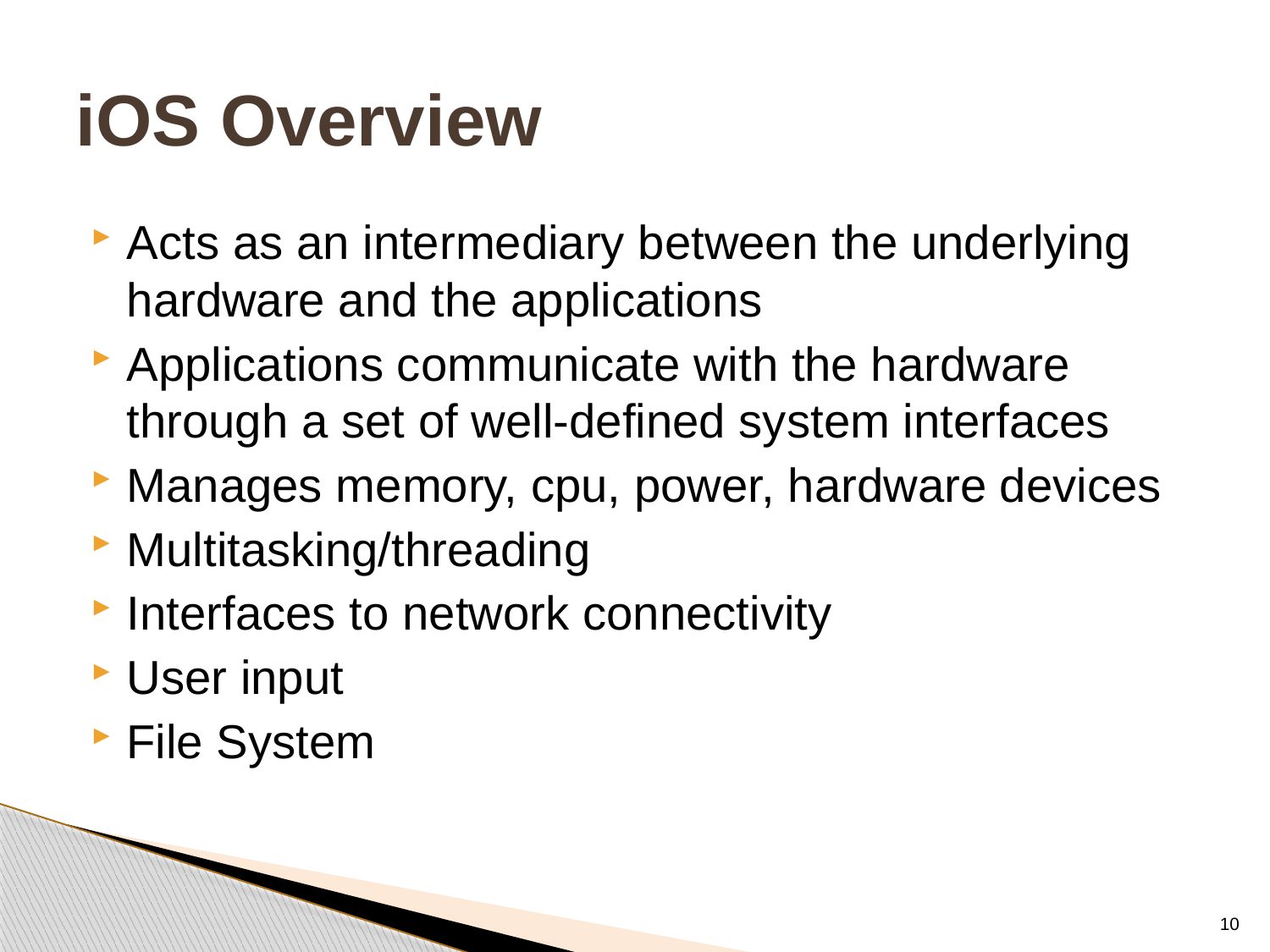

# iOS Overview
Acts as an intermediary between the underlying hardware and the applications
Applications communicate with the hardware through a set of well-defined system interfaces
Manages memory, cpu, power, hardware devices
Multitasking/threading
Interfaces to network connectivity
User input
File System

10